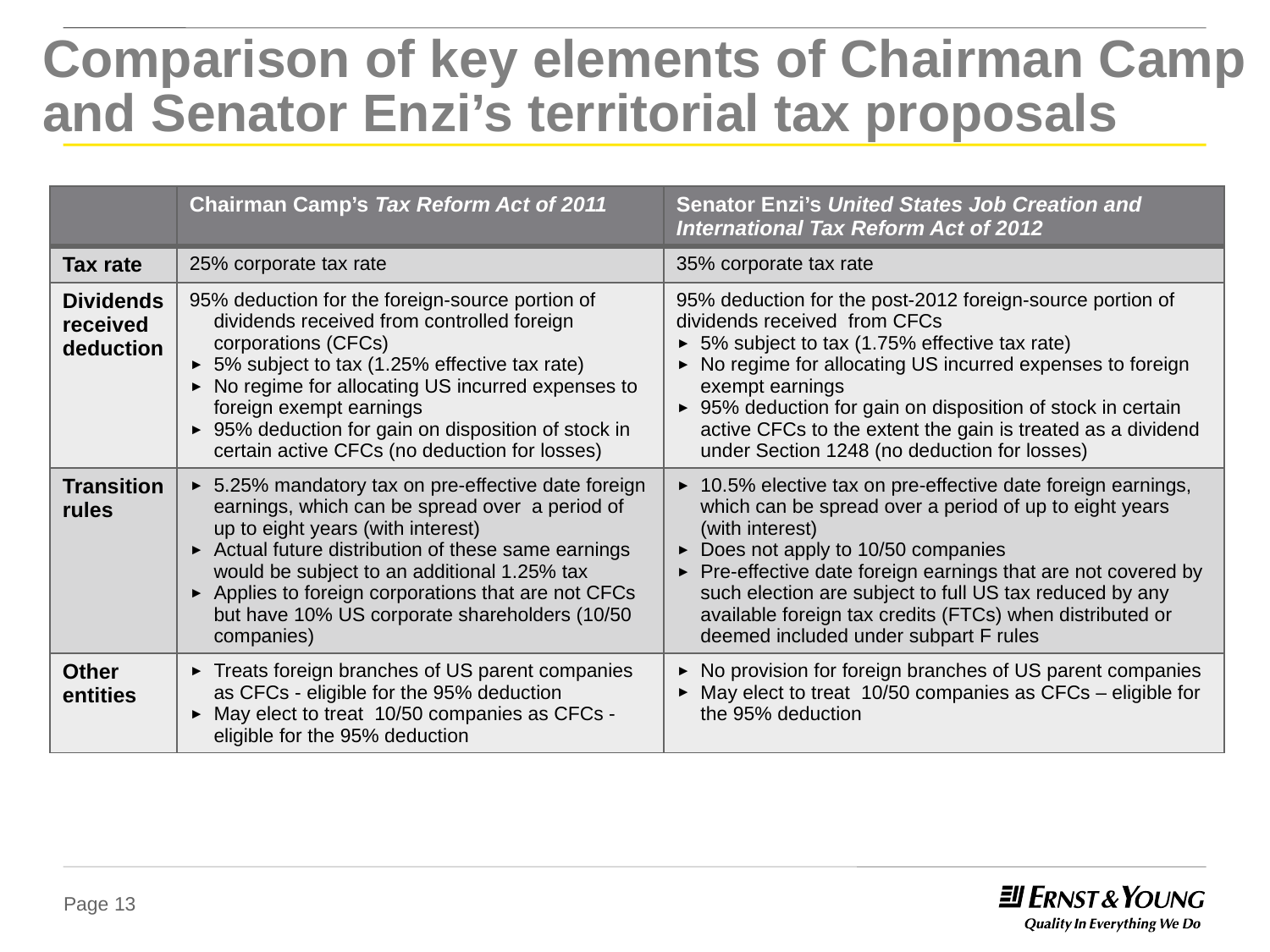

# Comparison of key elements of Chairman Camp and Senator Enzi’s territorial tax proposals
|  | Chairman Camp’s Tax Reform Act of 2011 | Senator Enzi’s United States Job Creation and International Tax Reform Act of 2012 |
| --- | --- | --- |
| Tax rate | 25% corporate tax rate | 35% corporate tax rate |
| Dividends received deduction | 95% deduction for the foreign-source portion of dividends received from controlled foreign corporations (CFCs) 5% subject to tax (1.25% effective tax rate) No regime for allocating US incurred expenses to foreign exempt earnings 95% deduction for gain on disposition of stock in certain active CFCs (no deduction for losses) | 95% deduction for the post-2012 foreign-source portion of dividends received from CFCs 5% subject to tax (1.75% effective tax rate) No regime for allocating US incurred expenses to foreign exempt earnings 95% deduction for gain on disposition of stock in certain active CFCs to the extent the gain is treated as a dividend under Section 1248 (no deduction for losses) |
| Transition rules | 5.25% mandatory tax on pre-effective date foreign earnings, which can be spread over a period of up to eight years (with interest) Actual future distribution of these same earnings would be subject to an additional 1.25% tax Applies to foreign corporations that are not CFCs but have 10% US corporate shareholders (10/50 companies) | 10.5% elective tax on pre-effective date foreign earnings, which can be spread over a period of up to eight years (with interest) Does not apply to 10/50 companies Pre-effective date foreign earnings that are not covered by such election are subject to full US tax reduced by any available foreign tax credits (FTCs) when distributed or deemed included under subpart F rules |
| Other entities | Treats foreign branches of US parent companies as CFCs - eligible for the 95% deduction May elect to treat 10/50 companies as CFCs - eligible for the 95% deduction | No provision for foreign branches of US parent companies May elect to treat 10/50 companies as CFCs – eligible for the 95% deduction |